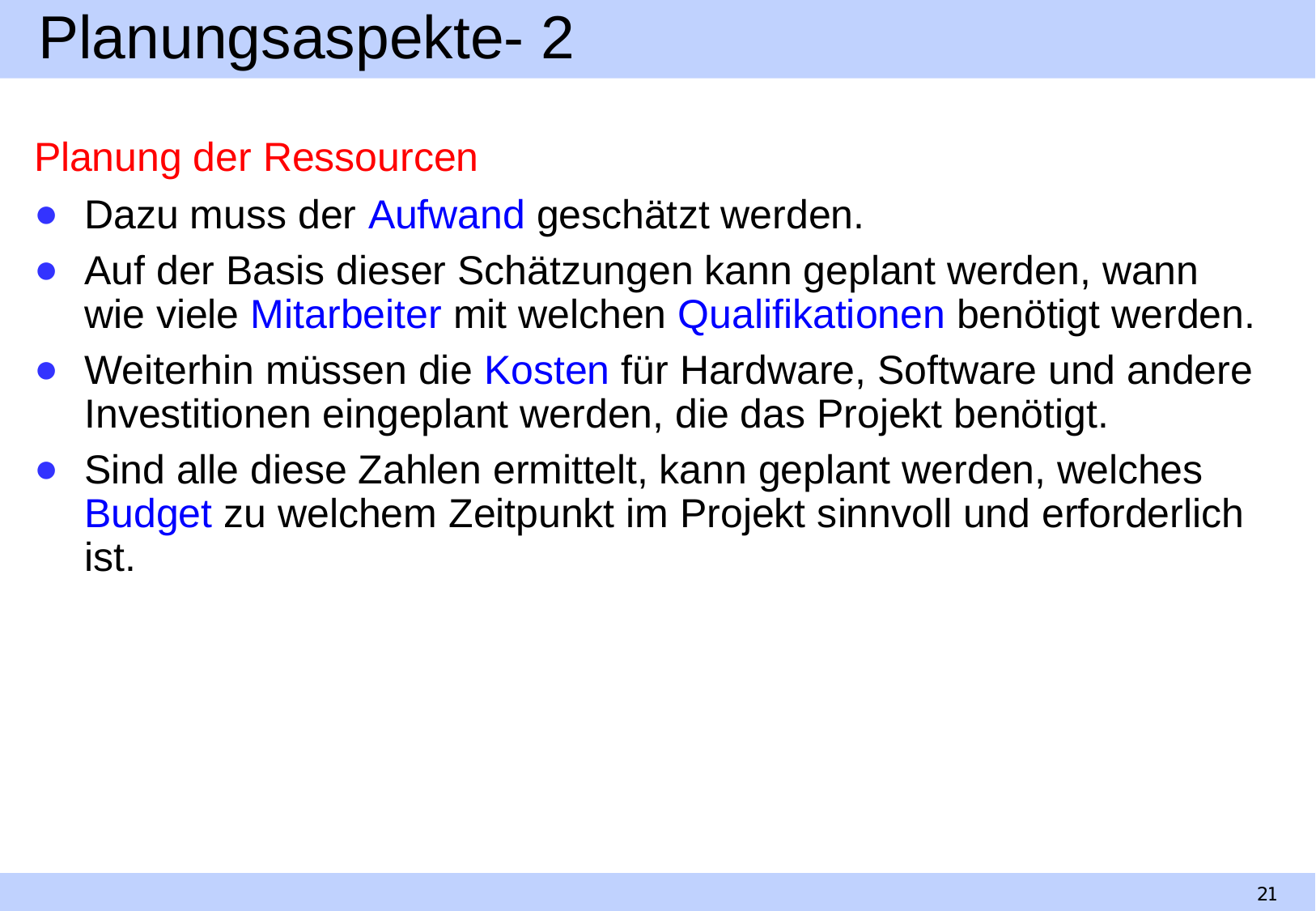

# Planungsaspekte- 2
Planung der Ressourcen
Dazu muss der Aufwand geschätzt werden.
Auf der Basis dieser Schätzungen kann geplant werden, wann wie viele Mitarbeiter mit welchen Qualifikationen benötigt werden.
Weiterhin müssen die Kosten für Hardware, Software und andere Investitionen eingeplant werden, die das Projekt benötigt.
Sind alle diese Zahlen ermittelt, kann geplant werden, welches Budget zu welchem Zeitpunkt im Projekt sinnvoll und erforderlich ist.

21